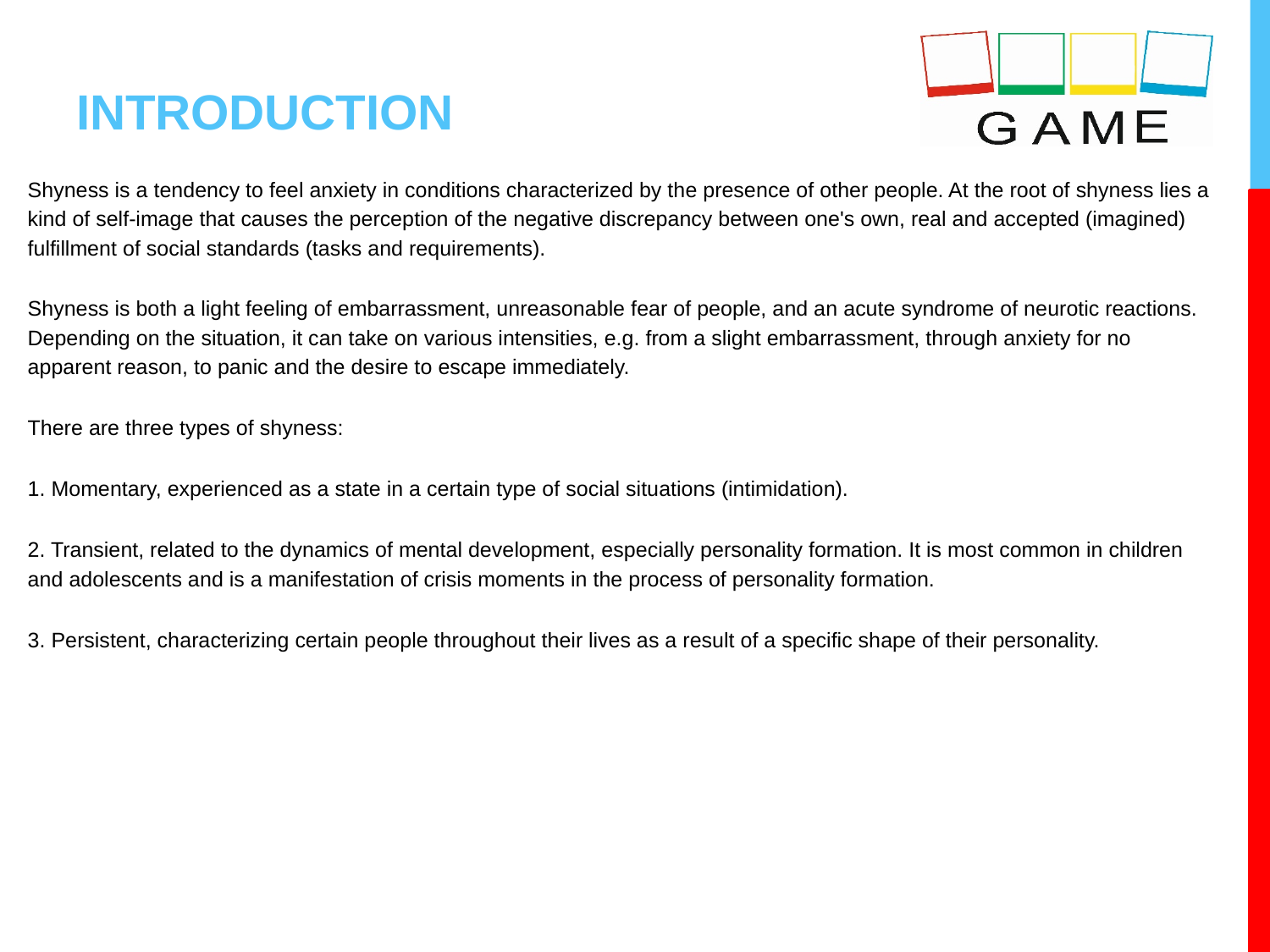

# INTRODUCTION
Shyness is a tendency to feel anxiety in conditions characterized by the presence of other people. At the root of shyness lies a kind of self-image that causes the perception of the negative discrepancy between one's own, real and accepted (imagined) fulfillment of social standards (tasks and requirements).
Shyness is both a light feeling of embarrassment, unreasonable fear of people, and an acute syndrome of neurotic reactions. Depending on the situation, it can take on various intensities, e.g. from a slight embarrassment, through anxiety for no apparent reason, to panic and the desire to escape immediately.
There are three types of shyness:
1. Momentary, experienced as a state in a certain type of social situations (intimidation).
2. Transient, related to the dynamics of mental development, especially personality formation. It is most common in children and adolescents and is a manifestation of crisis moments in the process of personality formation.
3. Persistent, characterizing certain people throughout their lives as a result of a specific shape of their personality.